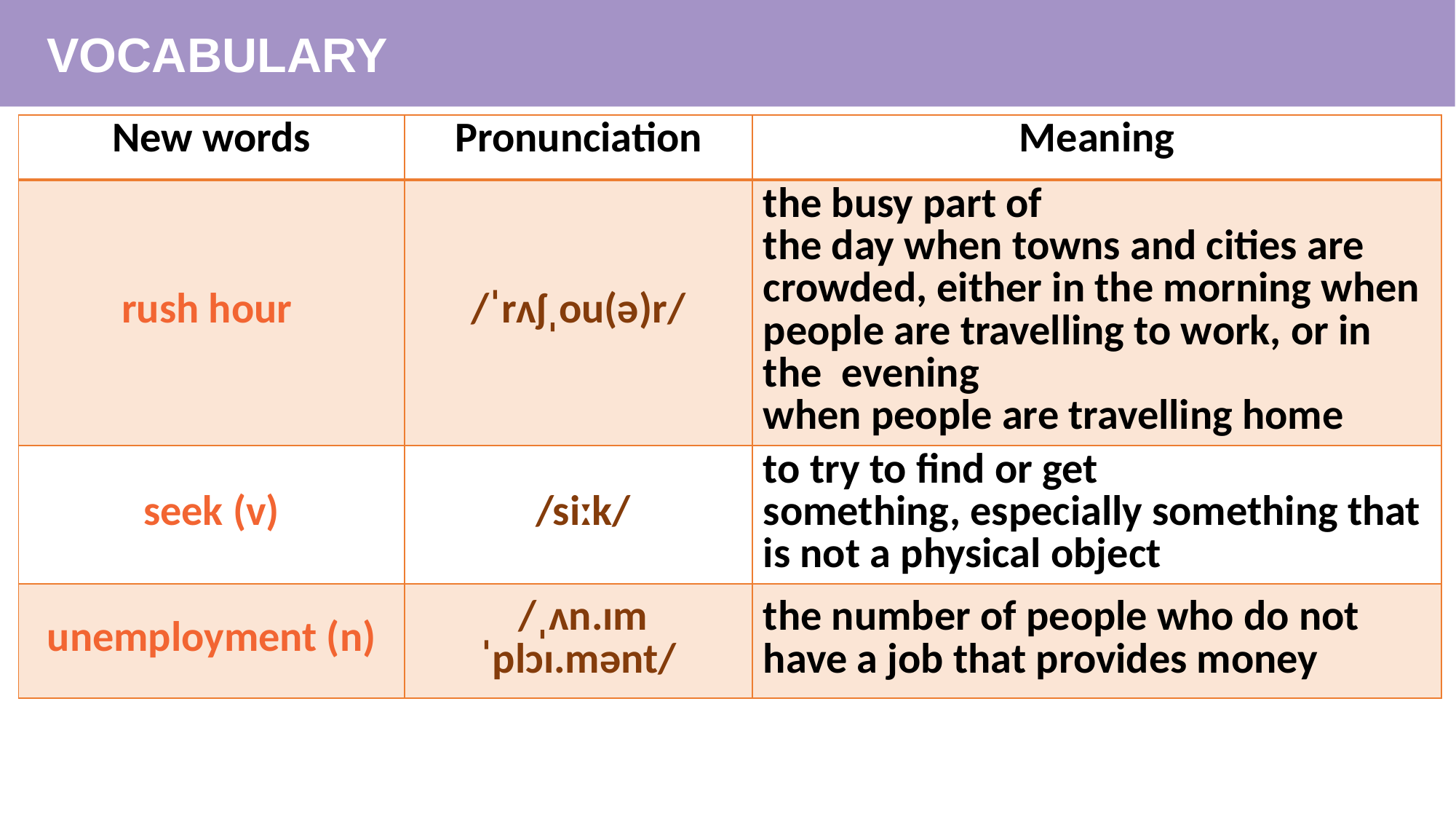

VOCABULARY
| New words | Pronunciation | Meaning |
| --- | --- | --- |
| rush hour | /ˈrʌʃˌou(ə)r/ | the busy part of the day when towns and cities are crowded, either in the morning when people are travelling to work, or in the  evening when people are travelling home |
| seek (v) | /siːk/ | to try to find or get something, especially something that is not a physical object |
| unemployment (n) | /ˌʌn.ɪmˈplɔɪ.mənt/ | the number of people who do not have a job that provides money |